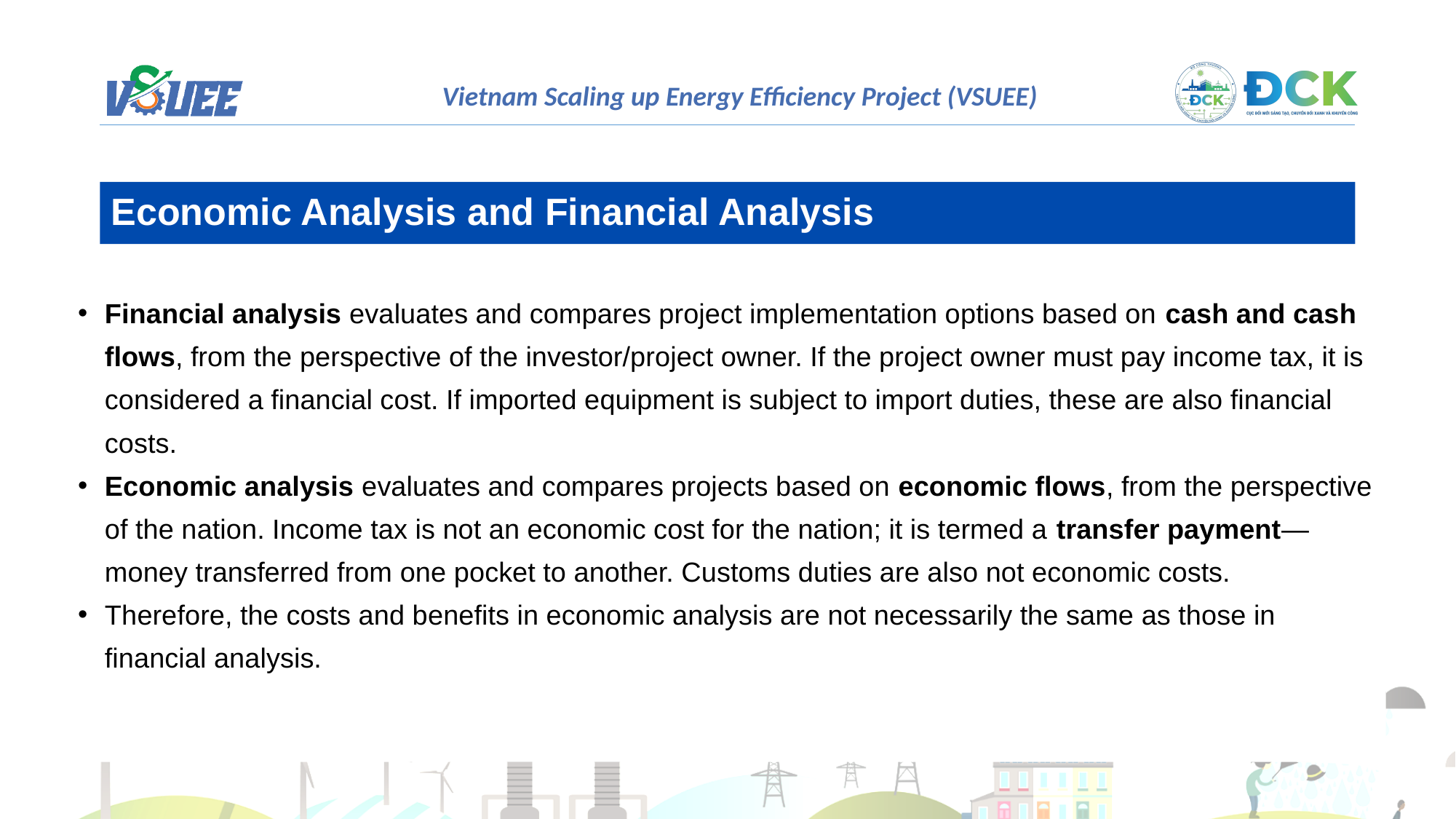

Economic Analysis and Financial Analysis
Financial analysis evaluates and compares project implementation options based on cash and cash flows, from the perspective of the investor/project owner. If the project owner must pay income tax, it is considered a financial cost. If imported equipment is subject to import duties, these are also financial costs.
Economic analysis evaluates and compares projects based on economic flows, from the perspective of the nation. Income tax is not an economic cost for the nation; it is termed a transfer payment—money transferred from one pocket to another. Customs duties are also not economic costs.
Therefore, the costs and benefits in economic analysis are not necessarily the same as those in financial analysis.